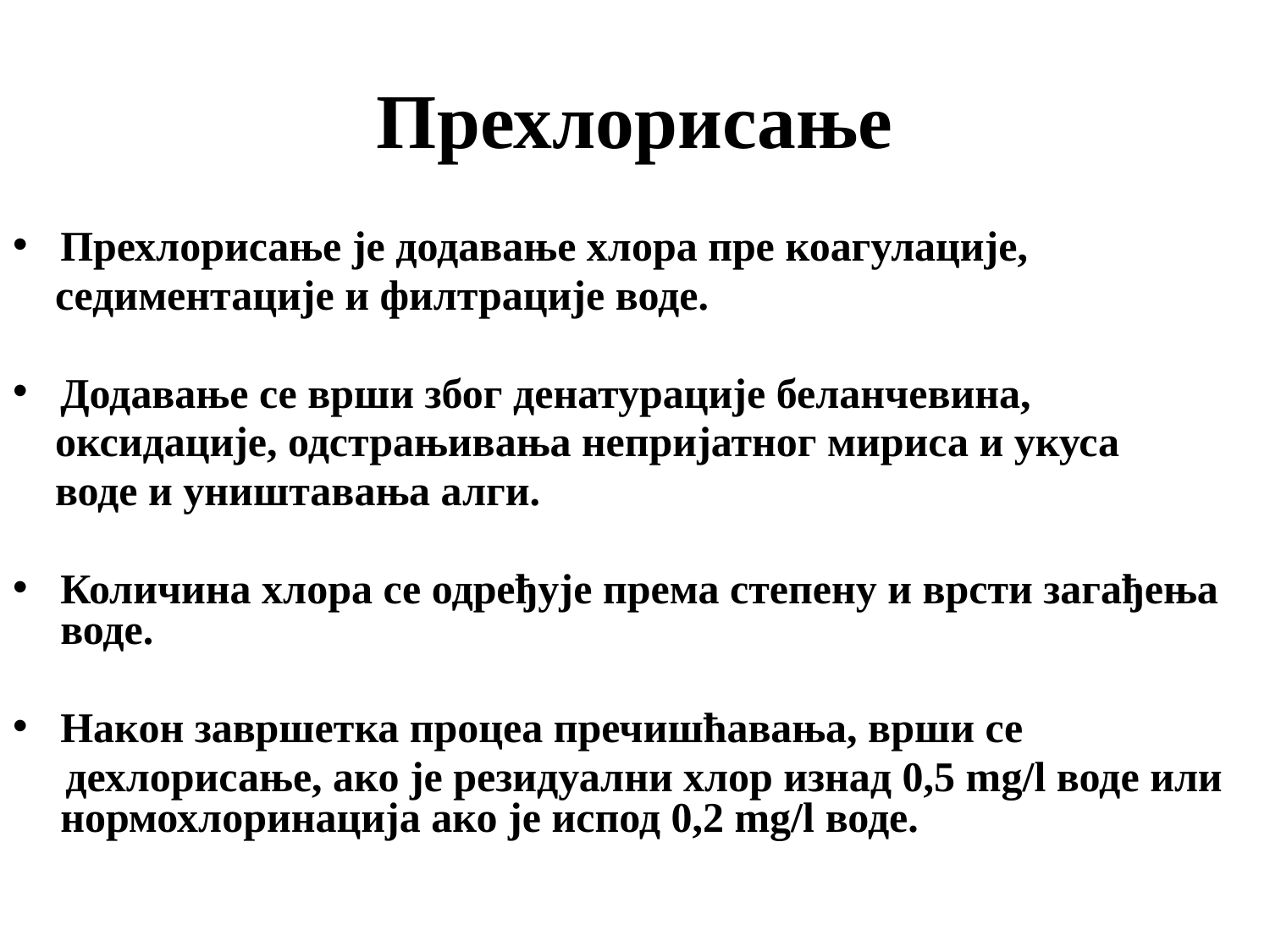

# Прехлорисање
Прехлорисање је додавање хлора пре коагулације,
    седиментације и филтрације воде.

Додавање се врши због денатурације беланчевина,
    оксидације, одстрањивања непријатног мириса и укуса
    воде и уништавања алги.

Количина хлора се одређује према степену и врсти загађења воде.

Након завршетка процеа пречишћавања, врши се
     дехлорисање, ако је резидуални хлор изнад 0,5 mg/l воде или нормохлоринација ако је испод 0,2 mg/l воде.